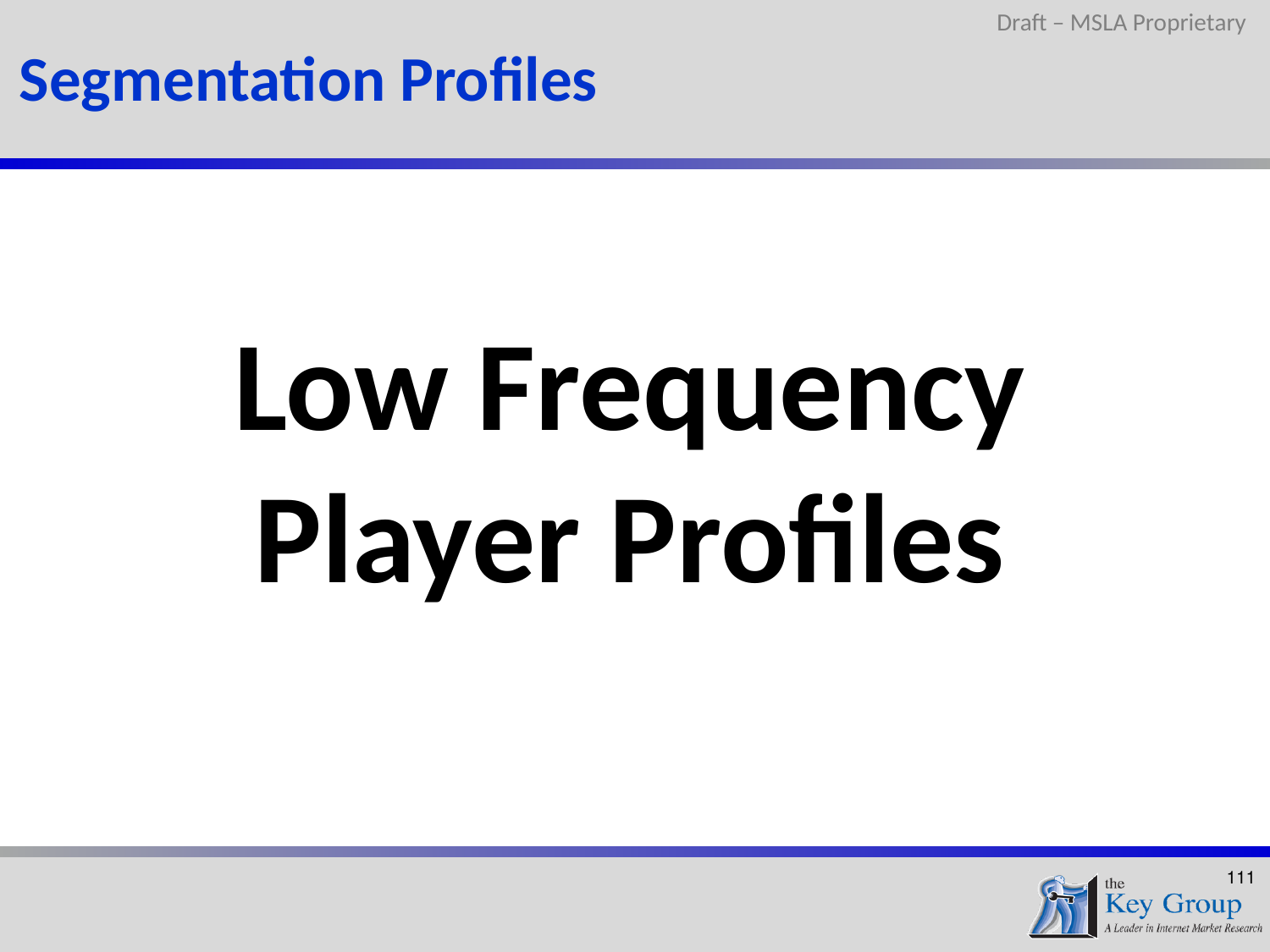

Draft – MSLA Proprietary
Segmentation Profiles
Low Frequency Player Profiles